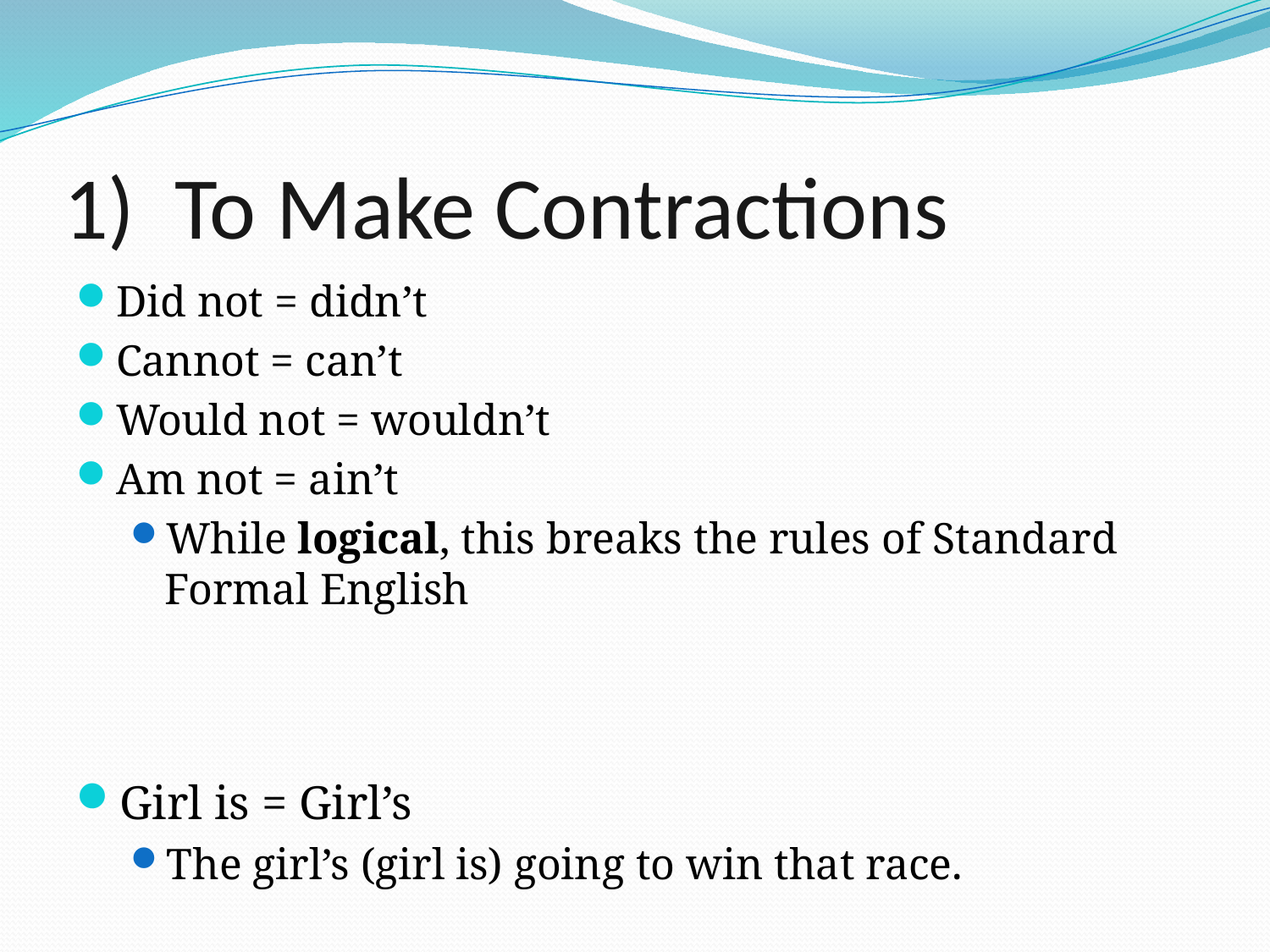

# 1)  To Make Contractions
Did not = didn’t
Cannot = can’t
Would not = wouldn’t
Am not = ain’t
While logical, this breaks the rules of Standard Formal English

Girl is = Girl’s
The girl’s (girl is) going to win that race.